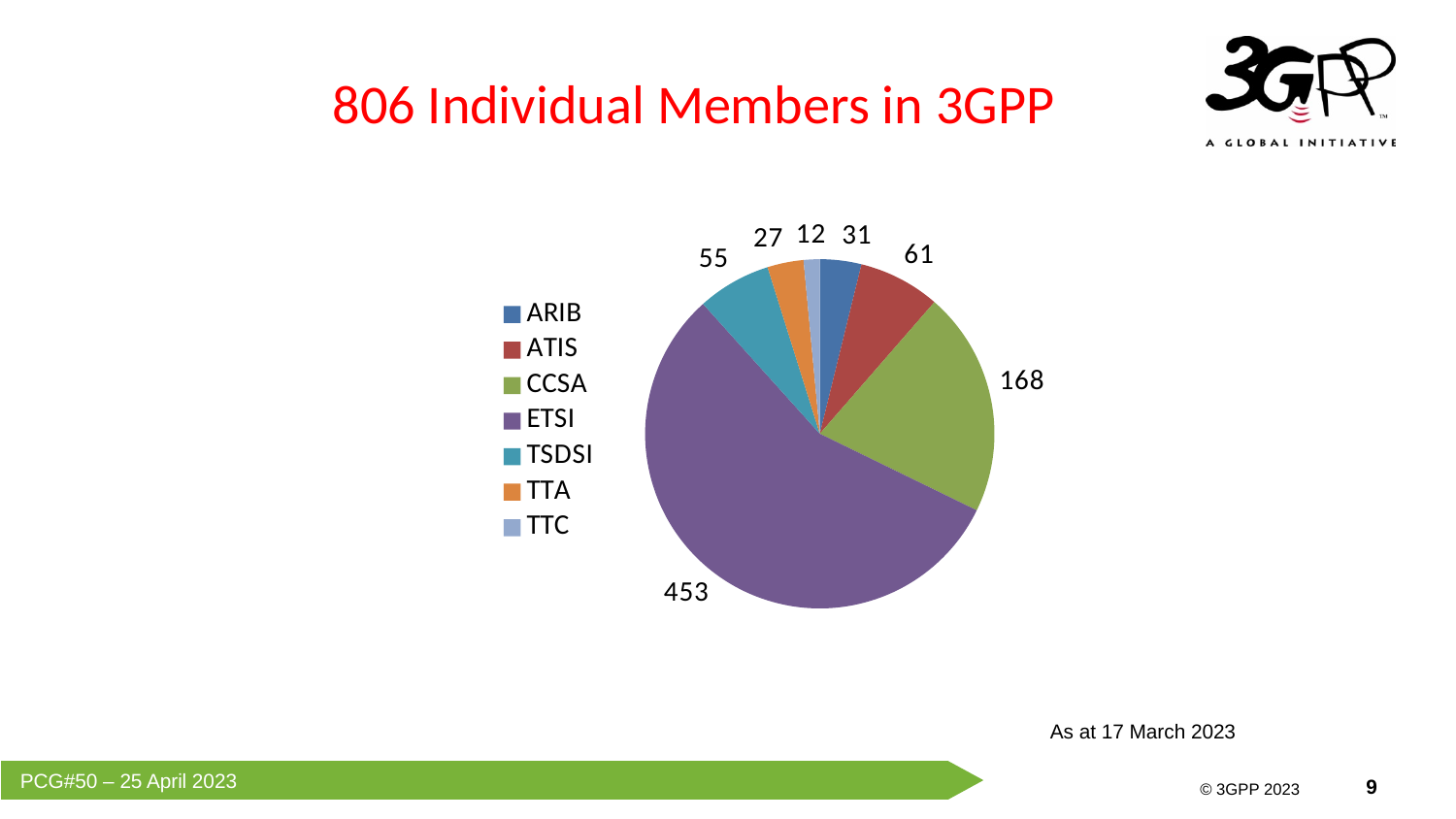

# 806 Individual Members in 3GPP

### Chart

| Category | Individual Members |
|---|---|
| ARIB | 31.0 |
| ATIS | 61.0 |
| CCSA | 168.0 |
| ETSI | 453.0 |
| TSDSI | 55.0 |
| TTA | 27.0 |
| TTC | 12.0 |
As at 17 March 2023